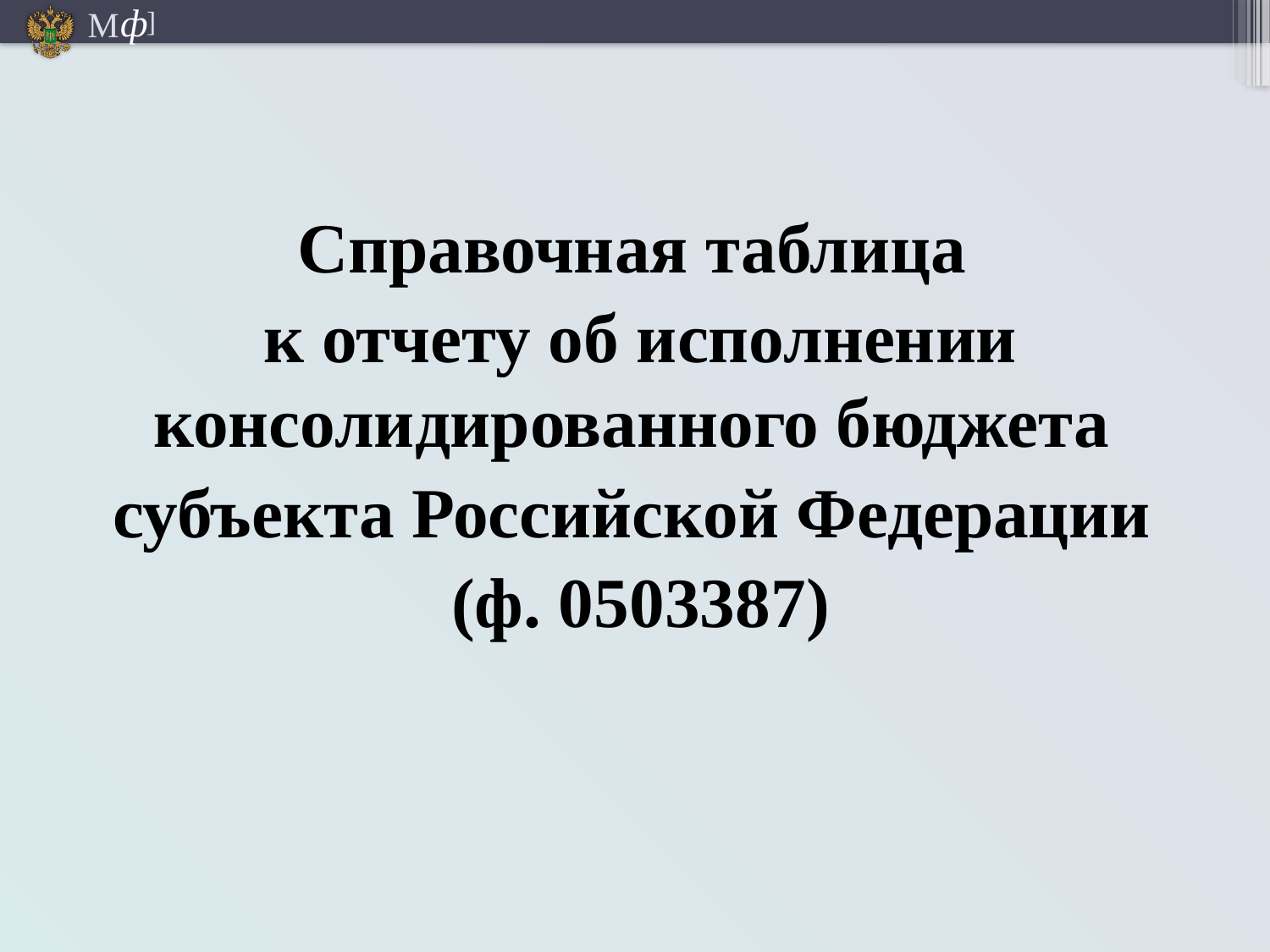

Справочная таблица
к отчету об исполнении консолидированного бюджета
субъекта Российской Федерации
(ф. 0503387)